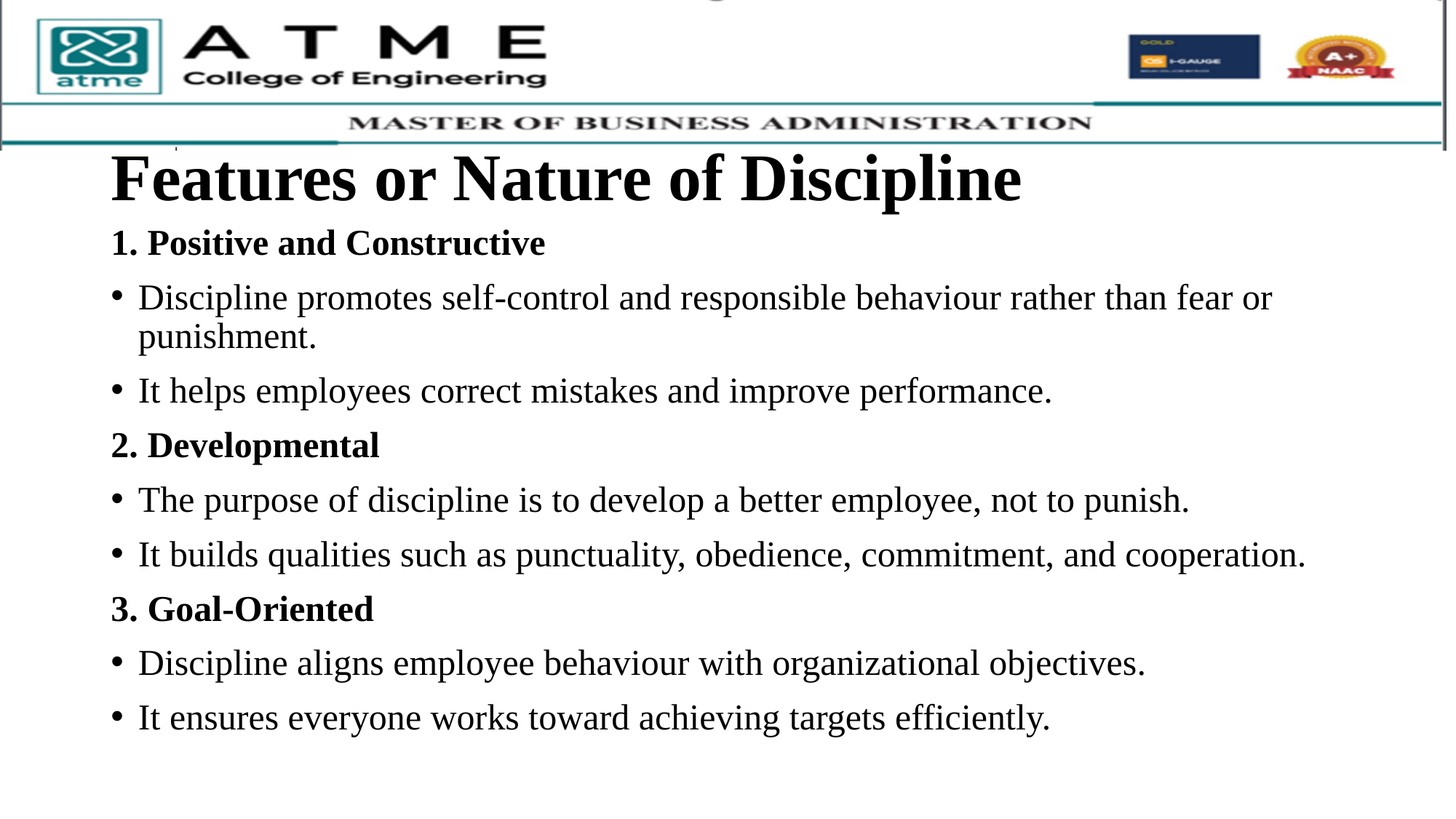

# Features or Nature of Discipline
1. Positive and Constructive
Discipline promotes self-control and responsible behaviour rather than fear or punishment.
It helps employees correct mistakes and improve performance.
2. Developmental
The purpose of discipline is to develop a better employee, not to punish.
It builds qualities such as punctuality, obedience, commitment, and cooperation.
3. Goal-Oriented
Discipline aligns employee behaviour with organizational objectives.
It ensures everyone works toward achieving targets efficiently.